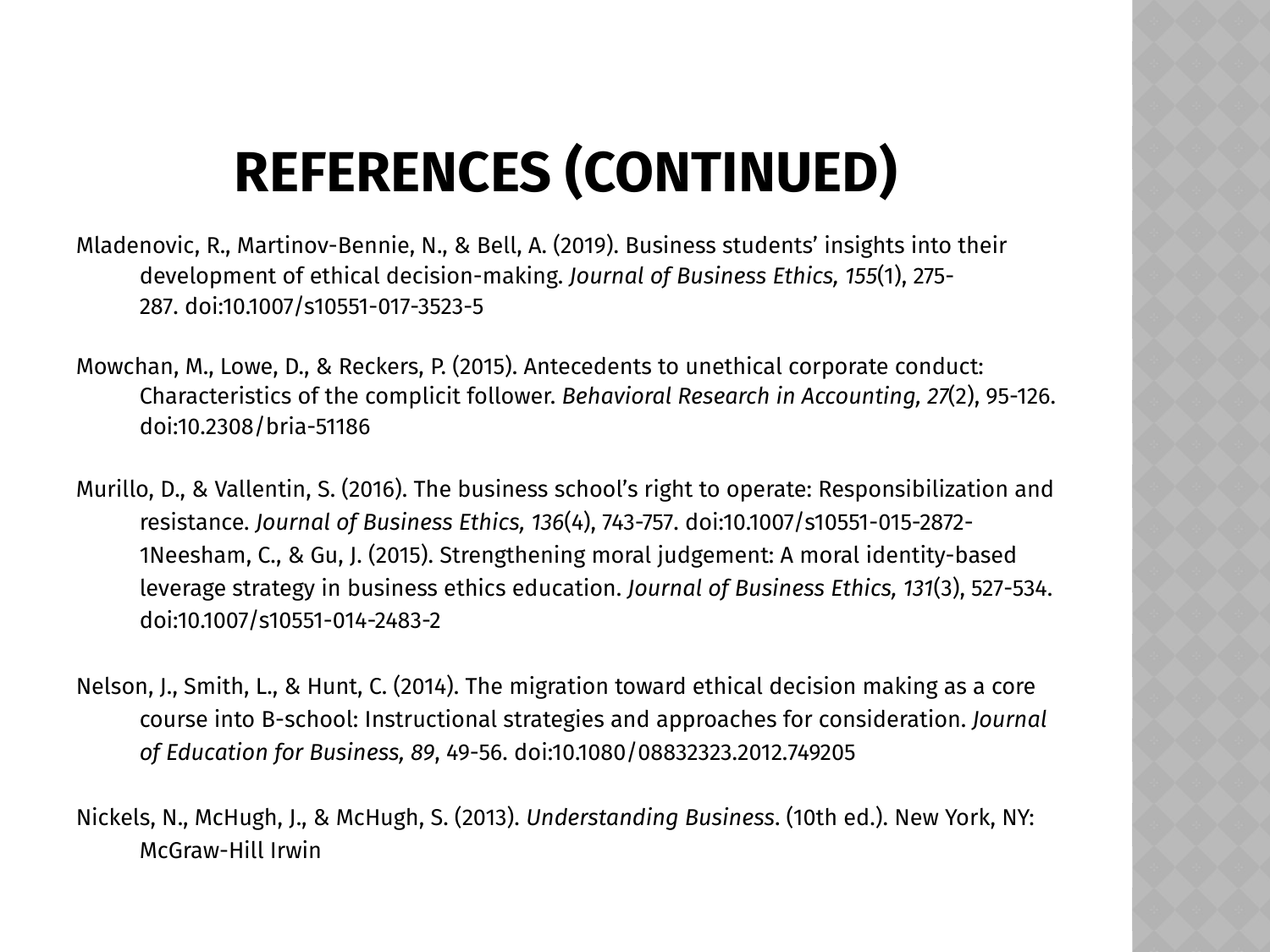

# References (continued)
Mladenovic, R., Martinov-Bennie, N., & Bell, A. (2019). Business students’ insights into their development of ethical decision-making. Journal of Business Ethics, 155(1), 275-287. doi:10.1007/s10551-017-3523-5

Mowchan, M., Lowe, D., & Reckers, P. (2015). Antecedents to unethical corporate conduct: Characteristics of the complicit follower. Behavioral Research in Accounting, 27(2), 95-126. doi:10.2308/bria-51186

Murillo, D., & Vallentin, S. (2016). The business school’s right to operate: Responsibilization and resistance. Journal of Business Ethics, 136(4), 743-757. doi:10.1007/s10551-015-2872-1Neesham, C., & Gu, J. (2015). Strengthening moral judgement: A moral identity-based leverage strategy in business ethics education. Journal of Business Ethics, 131(3), 527-534. doi:10.1007/s10551-014-2483-2

Nelson, J., Smith, L., & Hunt, C. (2014). The migration toward ethical decision making as a core course into B-school: Instructional strategies and approaches for consideration. Journal of Education for Business, 89, 49-56. doi:10.1080/08832323.2012.749205

Nickels, N., McHugh, J., & McHugh, S. (2013). Understanding Business. (10th ed.). New York, NY: McGraw-Hill Irwin